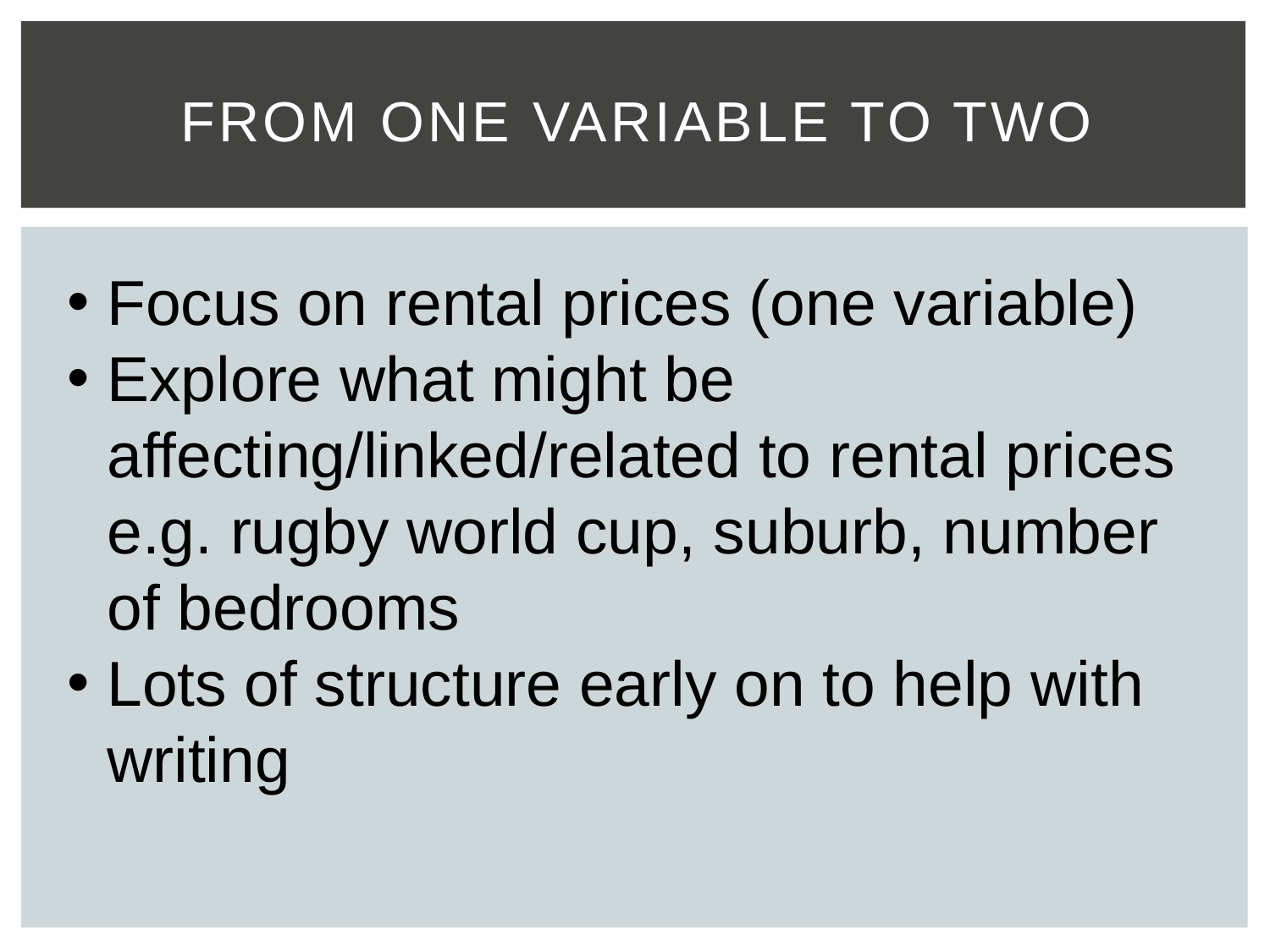

# FROM ONE variable to two
Focus on rental prices (one variable)
Explore what might be affecting/linked/related to rental prices e.g. rugby world cup, suburb, number of bedrooms
Lots of structure early on to help with writing